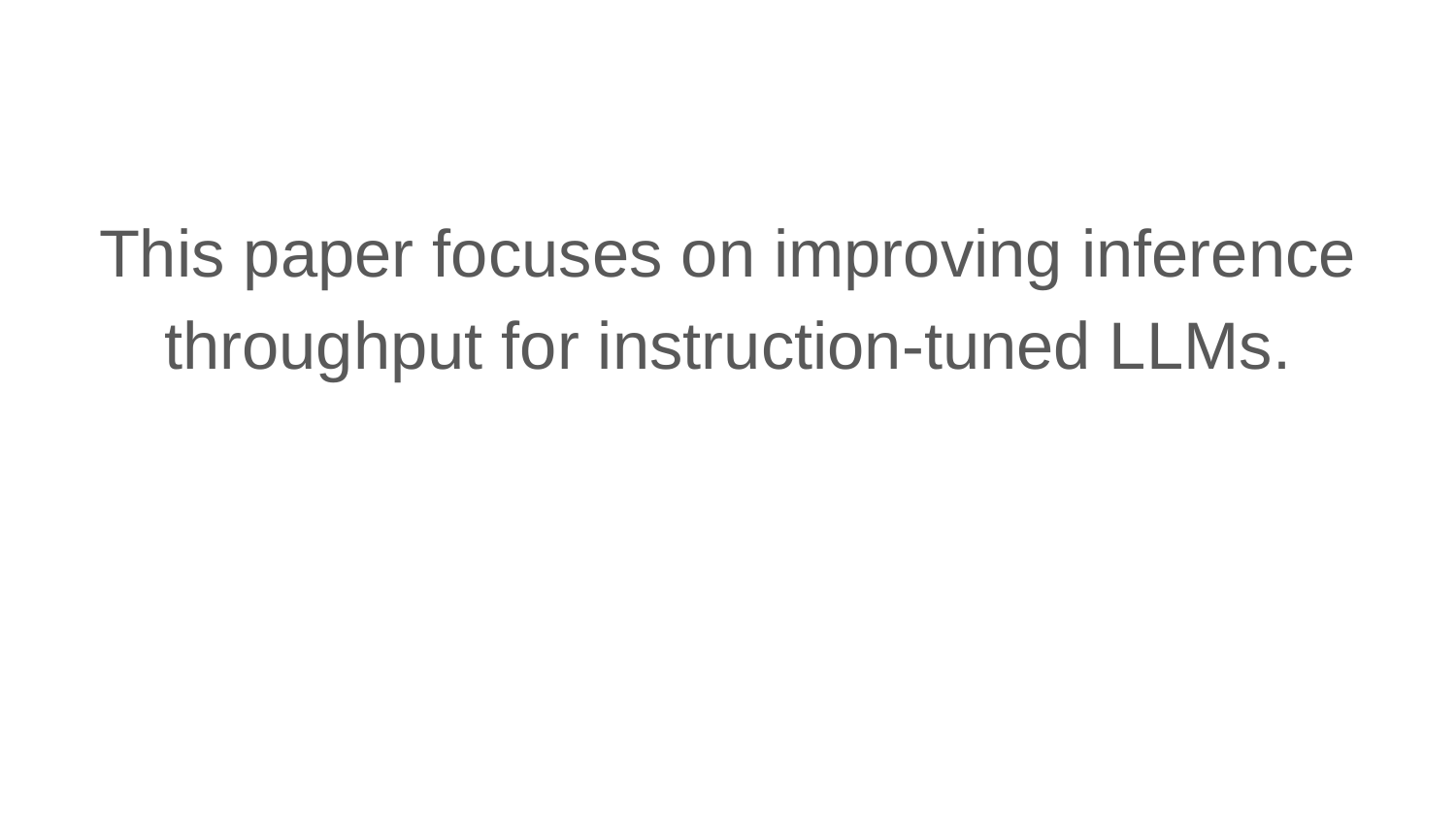

#
This paper focuses on improving inference throughput for instruction-tuned LLMs.